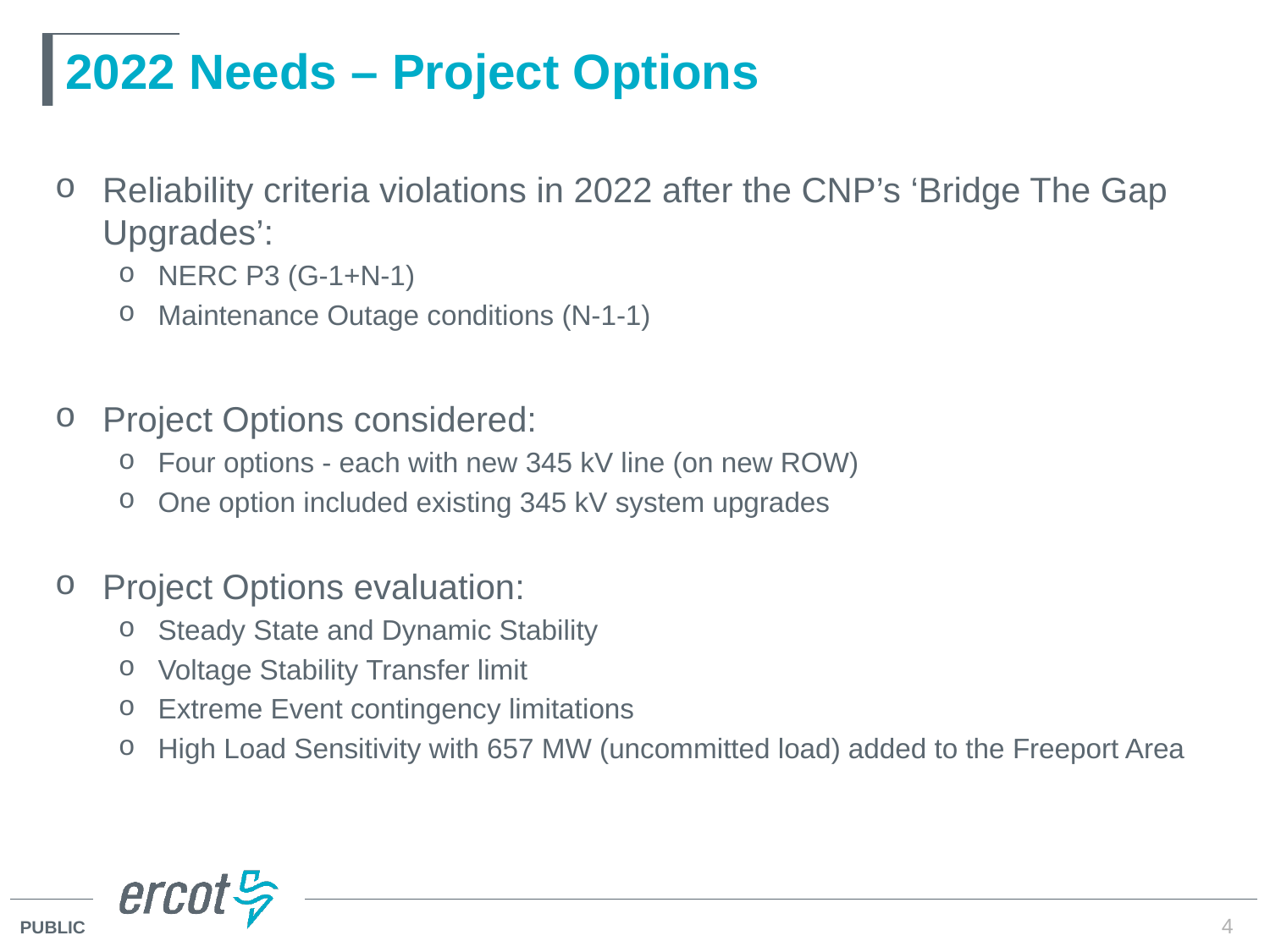

# 2022 Needs – Project Options

Reliability criteria violations in 2022 after the CNP’s ‘Bridge The Gap Upgrades’:
NERC P3 (G-1+N-1)
Maintenance Outage conditions (N-1-1)

Project Options considered:
Four options - each with new 345 kV line (on new ROW)
One option included existing 345 kV system upgrades

Project Options evaluation:
Steady State and Dynamic Stability
Voltage Stability Transfer limit
Extreme Event contingency limitations
High Load Sensitivity with 657 MW (uncommitted load) added to the Freeport Area

4